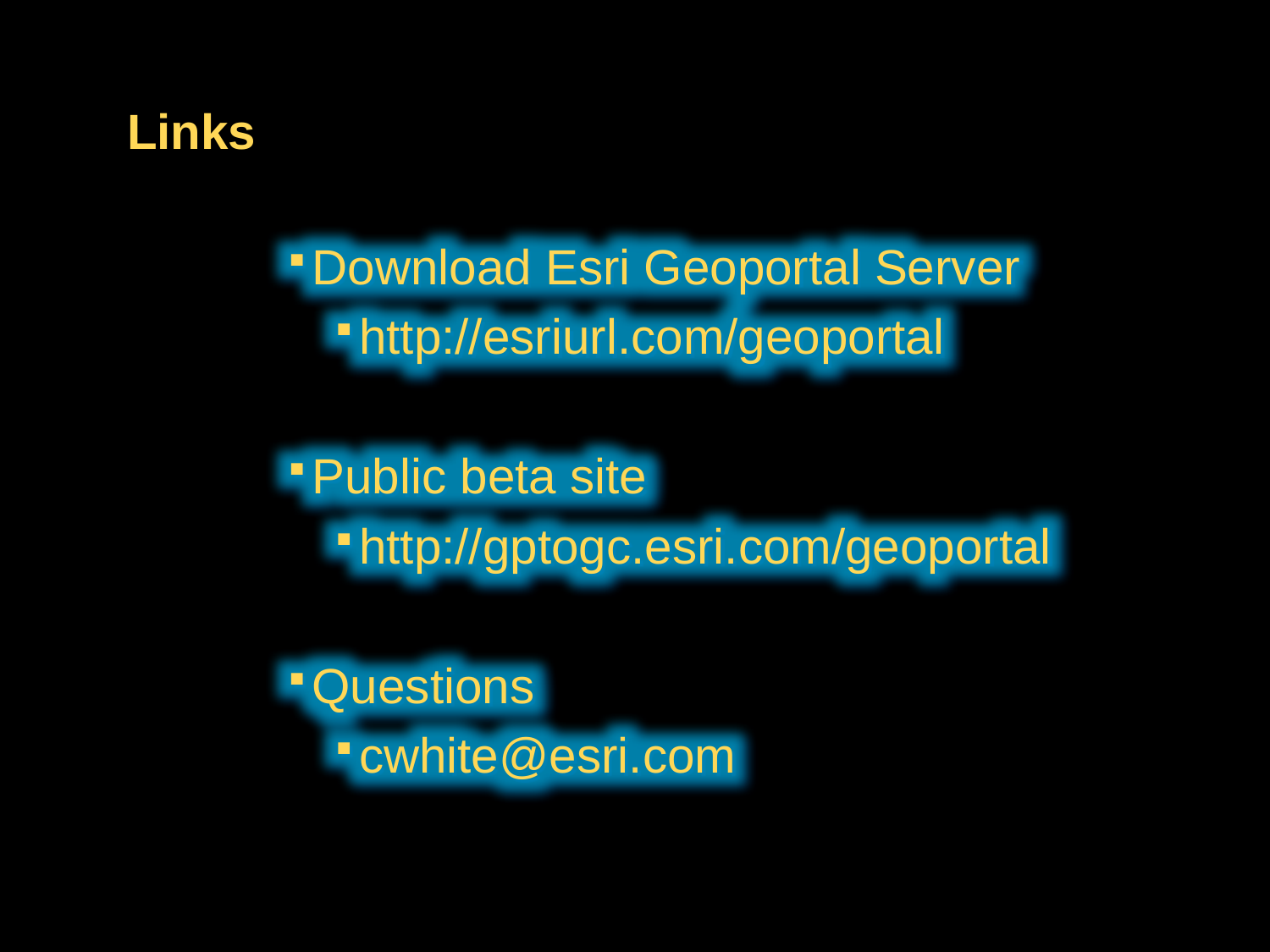

# Links
Download Esri Geoportal Server
http://esriurl.com/geoportal

Public beta site
http://gptogc.esri.com/geoportal

Questions
cwhite@esri.com